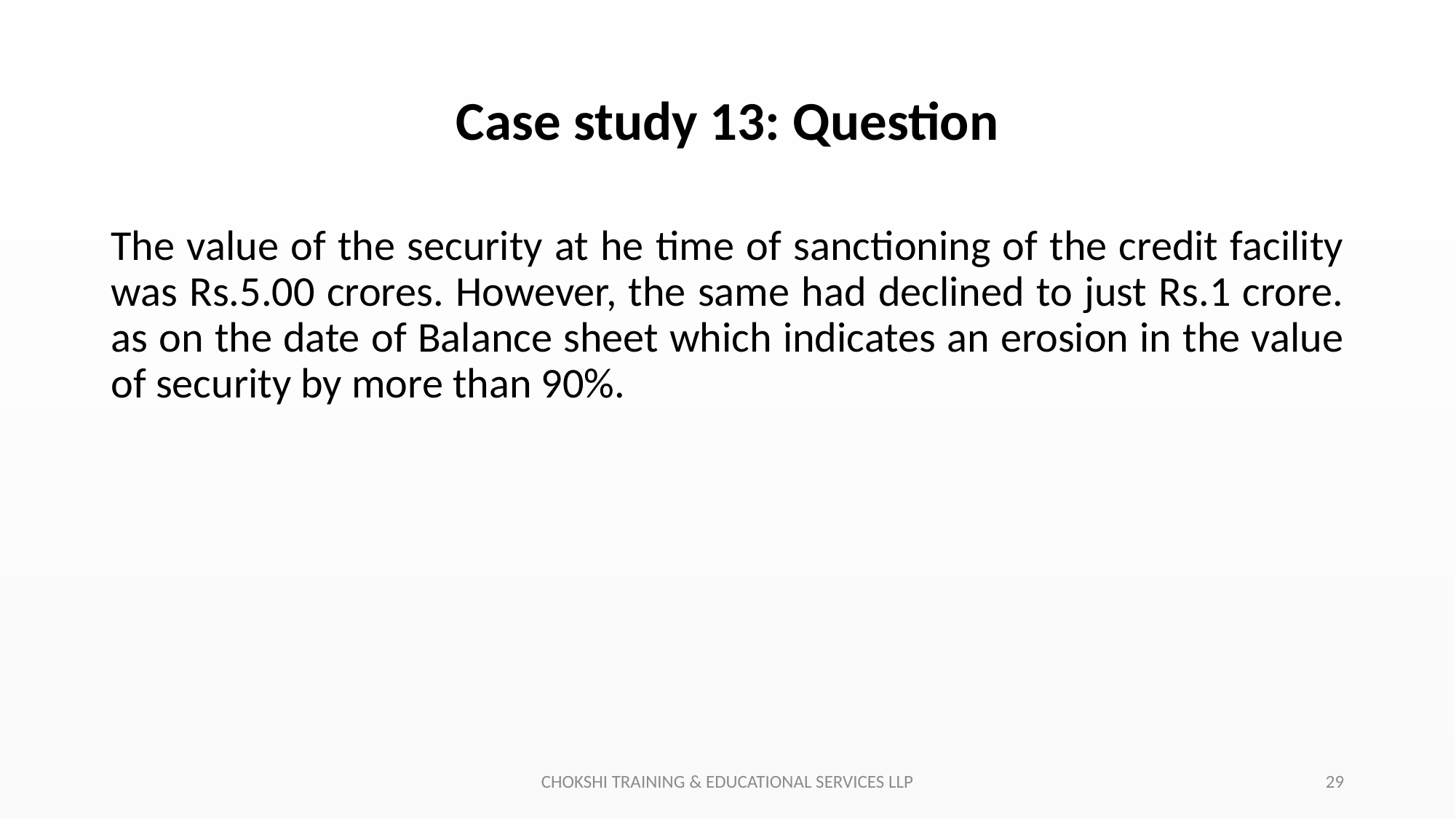

# Case study 13: Question
The value of the security at he time of sanctioning of the credit facility was Rs.5.00 crores. However, the same had declined to just Rs.1 crore. as on the date of Balance sheet which indicates an erosion in the value of security by more than 90%.

CHOKSHI TRAINING & EDUCATIONAL SERVICES LLP
29